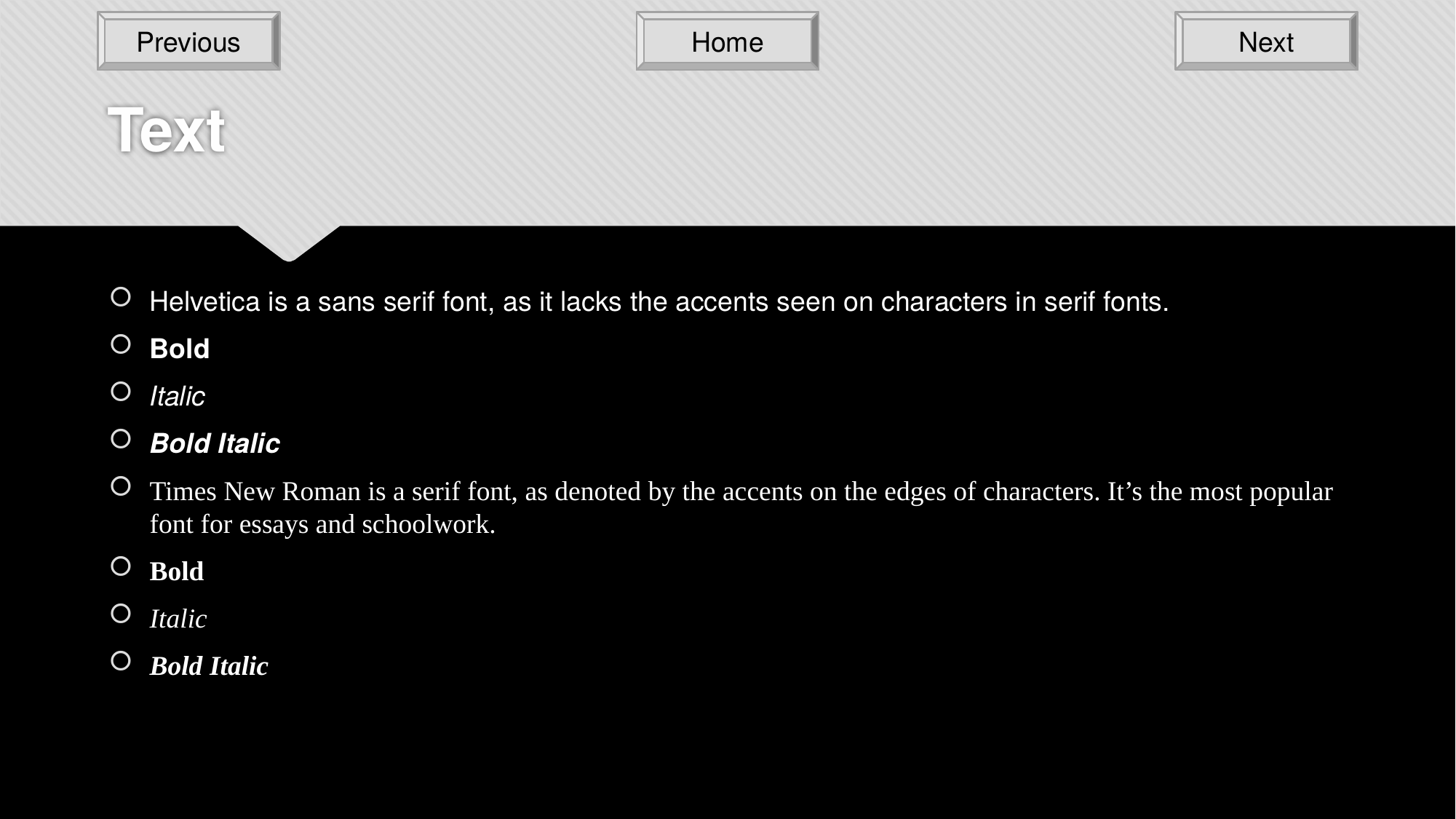

Previous
Home
Next
# Text
Helvetica is a sans serif font, as it lacks the accents seen on characters in serif fonts.
Bold
Italic
Bold Italic
Times New Roman is a serif font, as denoted by the accents on the edges of characters. It’s the most popular font for essays and schoolwork.
Bold
Italic
Bold Italic